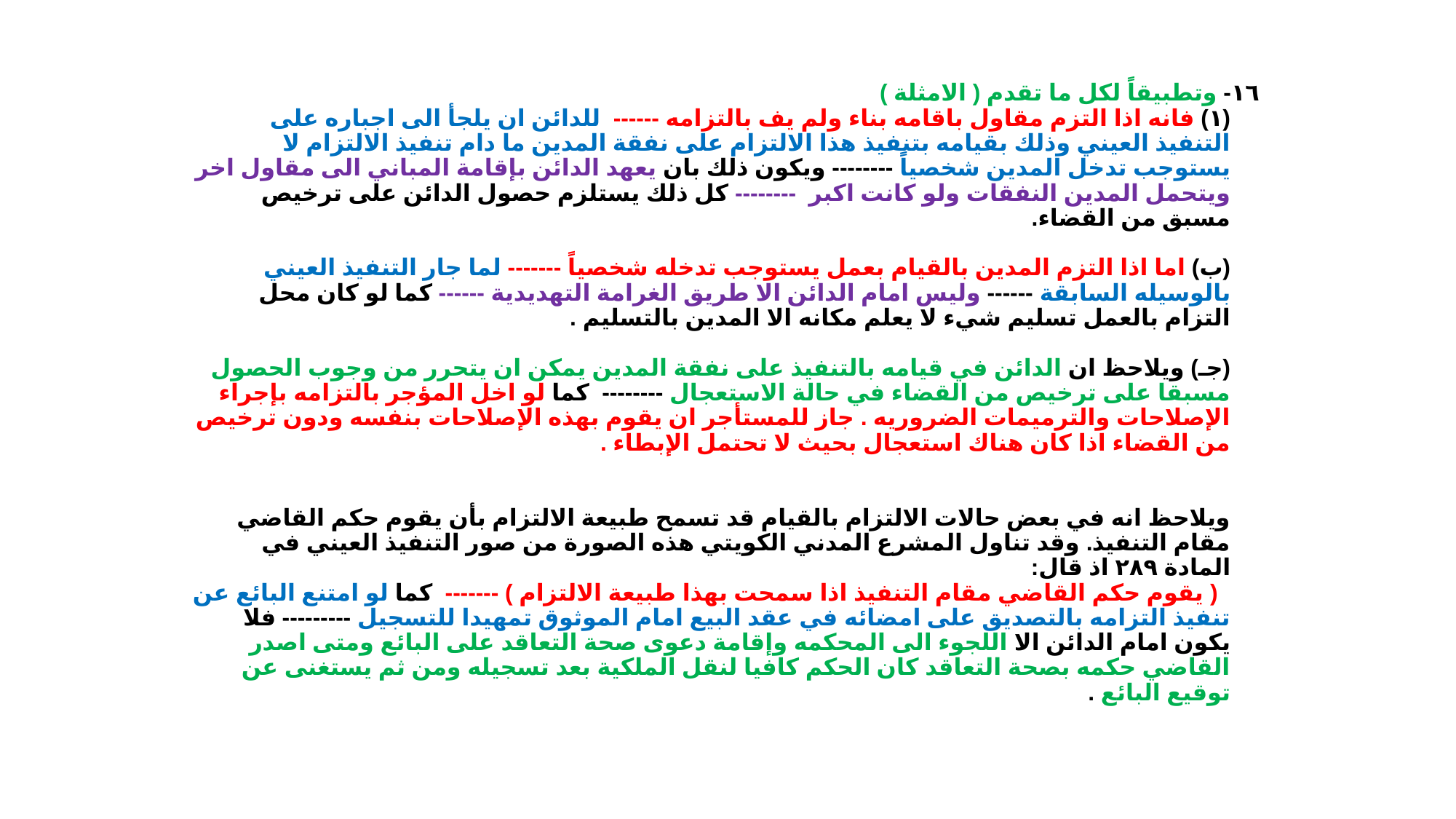

# ١٦- وتطبيقاً لكل ما تقدم ( الامثلة ) (١) فانه اذا التزم مقاول باقامه بناء ولم يف بالتزامه ------  للدائن ان يلجأ الى اجباره على التنفيذ العيني وذلك بقيامه بتنفيذ هذا الالتزام على نفقة المدين ما دام تنفيذ الالتزام لا يستوجب تدخل المدين شخصياً -------- ويكون ذلك بان يعهد الدائن بإقامة المباني الى مقاول اخر ويتحمل المدين النفقات ولو كانت اكبر  -------- كل ذلك يستلزم حصول الدائن على ترخيص مسبق من القضاء.  (ب) اما اذا التزم المدين بالقيام بعمل يستوجب تدخله شخصياً ------- لما جار التنفيذ العيني بالوسيله السابقة ------ وليس امام الدائن الا طريق الغرامة التهديدية ------ كما لو كان محل التزام بالعمل تسليم شيء لا يعلم مكانه الا المدين بالتسليم . (جـ) ويلاحظ ان الدائن في قيامه بالتنفيذ على نفقة المدين يمكن ان يتحرر من وجوب الحصول مسبقا على ترخيص من القضاء في حالة الاستعجال --------  كما لو اخل المؤجر بالتزامه بإجراء الإصلاحات والترميمات الضروريه . جاز للمستأجر ان يقوم بهذه الإصلاحات بنفسه ودون ترخيص من القضاء اذا كان هناك استعجال بحيث لا تحتمل الإبطاء .  ويلاحظ انه في بعض حالات الالتزام بالقيام قد تسمح طبيعة الالتزام بأن يقوم حكم القاضي مقام التنفيذ. وقد تناول المشرع المدني الكويتي هذه الصورة من صور التنفيذ العيني في المادة ٢٨٩ اذ قال:  ( يقوم حكم القاضي مقام التنفيذ اذا سمحت بهذا طبيعة الالتزام ) -------  كما لو امتنع البائع عن تنفيذ التزامه بالتصديق على امضائه في عقد البيع امام الموثوق تمهيدا للتسجيل --------- فلا يكون امام الدائن الا اللجوء الى المحكمه وإقامة دعوى صحة التعاقد على البائع ومتى اصدر القاضي حكمه بصحة التعاقد كان الحكم كافيا لنقل الملكية بعد تسجيله ومن ثم يستغنى عن توقيع البائع .